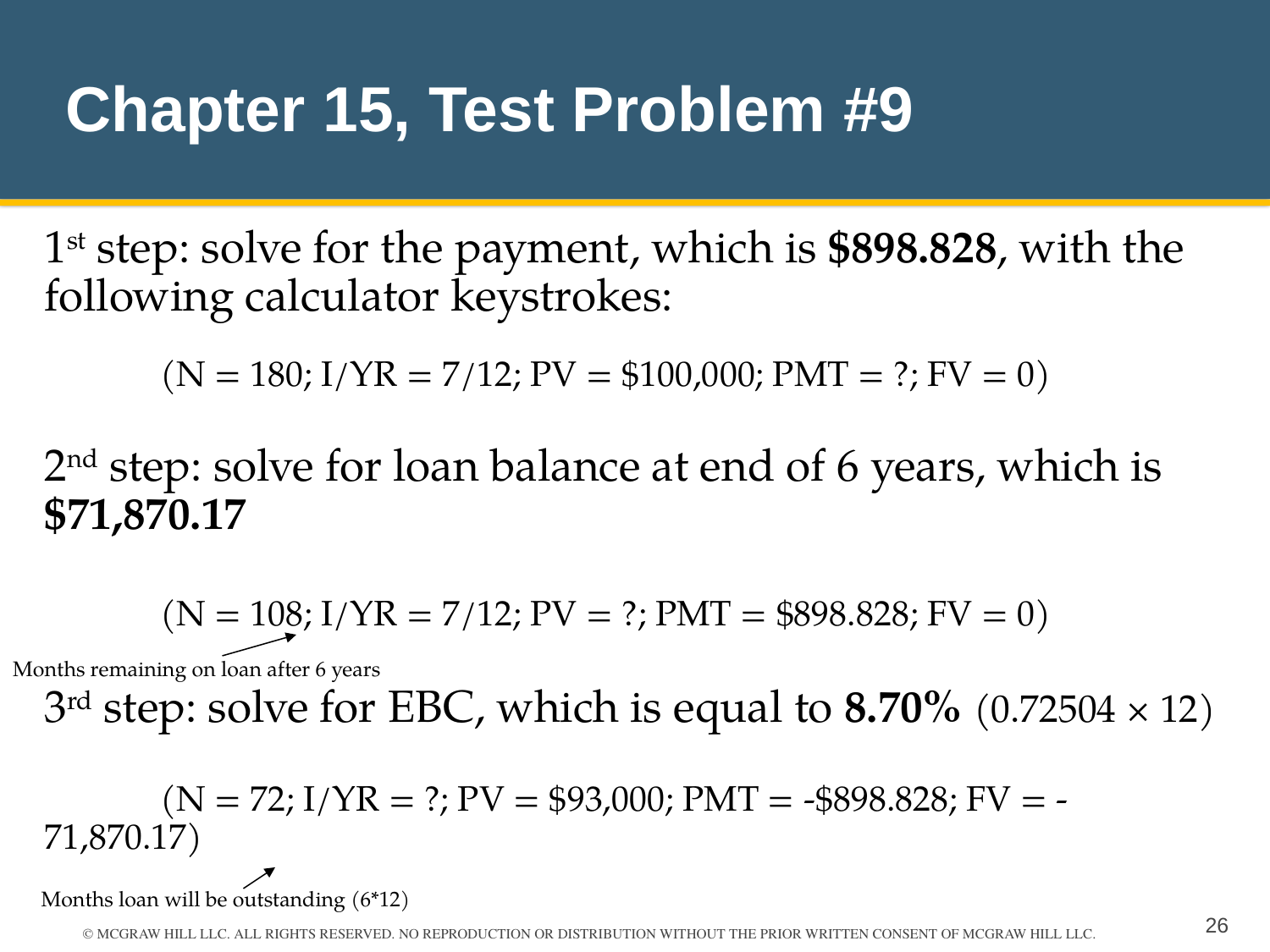

# Chapter 15, Test Problem #9
1st step: solve for the payment, which is $898.828, with the following calculator keystrokes:

	(N = 180; I/YR = 7/12; PV = $100,000; PMT = ?; FV = 0)

2nd step: solve for loan balance at end of 6 years, which is $71,870.17

	(N = 108; I/YR = 7/12; PV = ?; PMT = $898.828; FV = 0)

3rd step: solve for EBC, which is equal to 8.70% (0.72504 × 12)

	(N = 72; I/YR = ?; PV = $93,000; PMT = -$898.828; FV = -71,870.17)

Months remaining on loan after 6 years

Months loan will be outstanding (6*12)
26
© MCGRAW HILL LLC. ALL RIGHTS RESERVED. NO REPRODUCTION OR DISTRIBUTION WITHOUT THE PRIOR WRITTEN CONSENT OF MCGRAW HILL LLC.